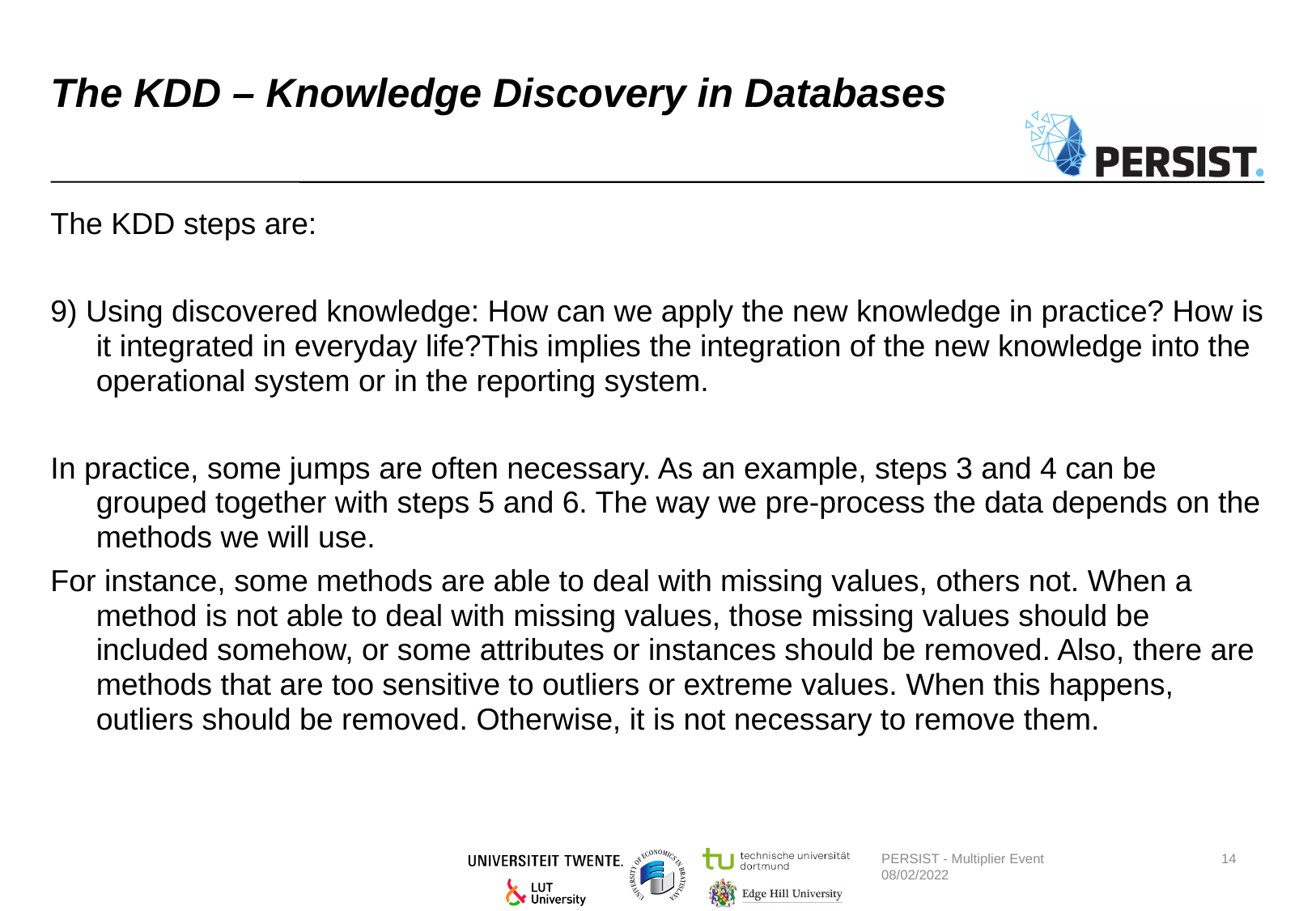

# The KDD – Knowledge Discovery in Databases

The KDD steps are:

9) Using discovered knowledge: How can we apply the new knowledge in practice? How is it integrated in everyday life?This implies the integration of the new knowledge into the operational system or in the reporting system.

In practice, some jumps are often necessary. As an example, steps 3 and 4 can be grouped together with steps 5 and 6. The way we pre-process the data depends on the methods we will use.
For instance, some methods are able to deal with missing values, others not. When a method is not able to deal with missing values, those missing values should be included somehow, or some attributes or instances should be removed. Also, there are methods that are too sensitive to outliers or extreme values. When this happens, outliers should be removed. Otherwise, it is not necessary to remove them.